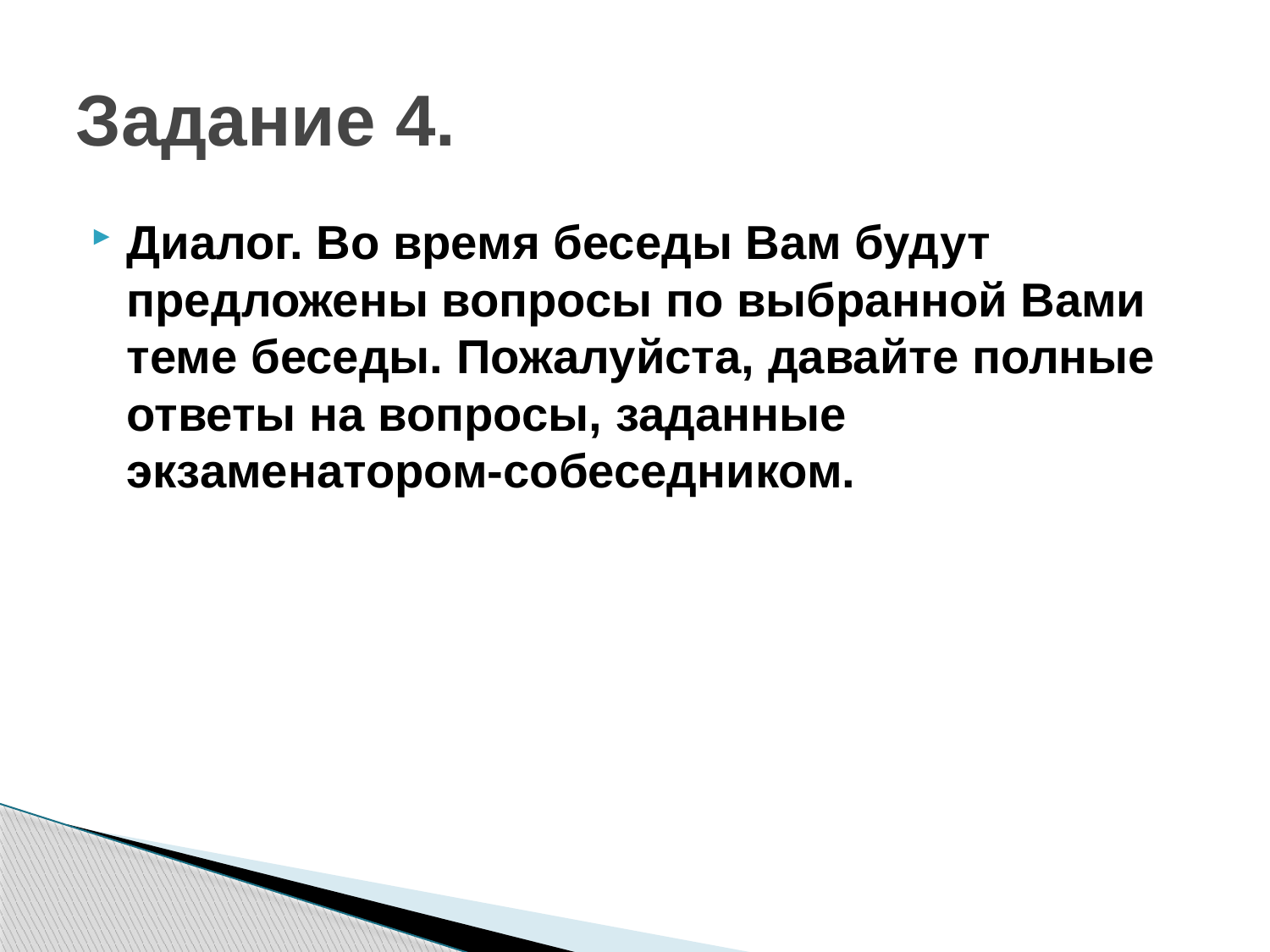

# Задание 4.
Диалог. Во время беседы Вам будут предложены вопросы по выбранной Вами теме беседы. Пожалуйста, давайте полные ответы на вопросы, заданные экзаменатором-собеседником.